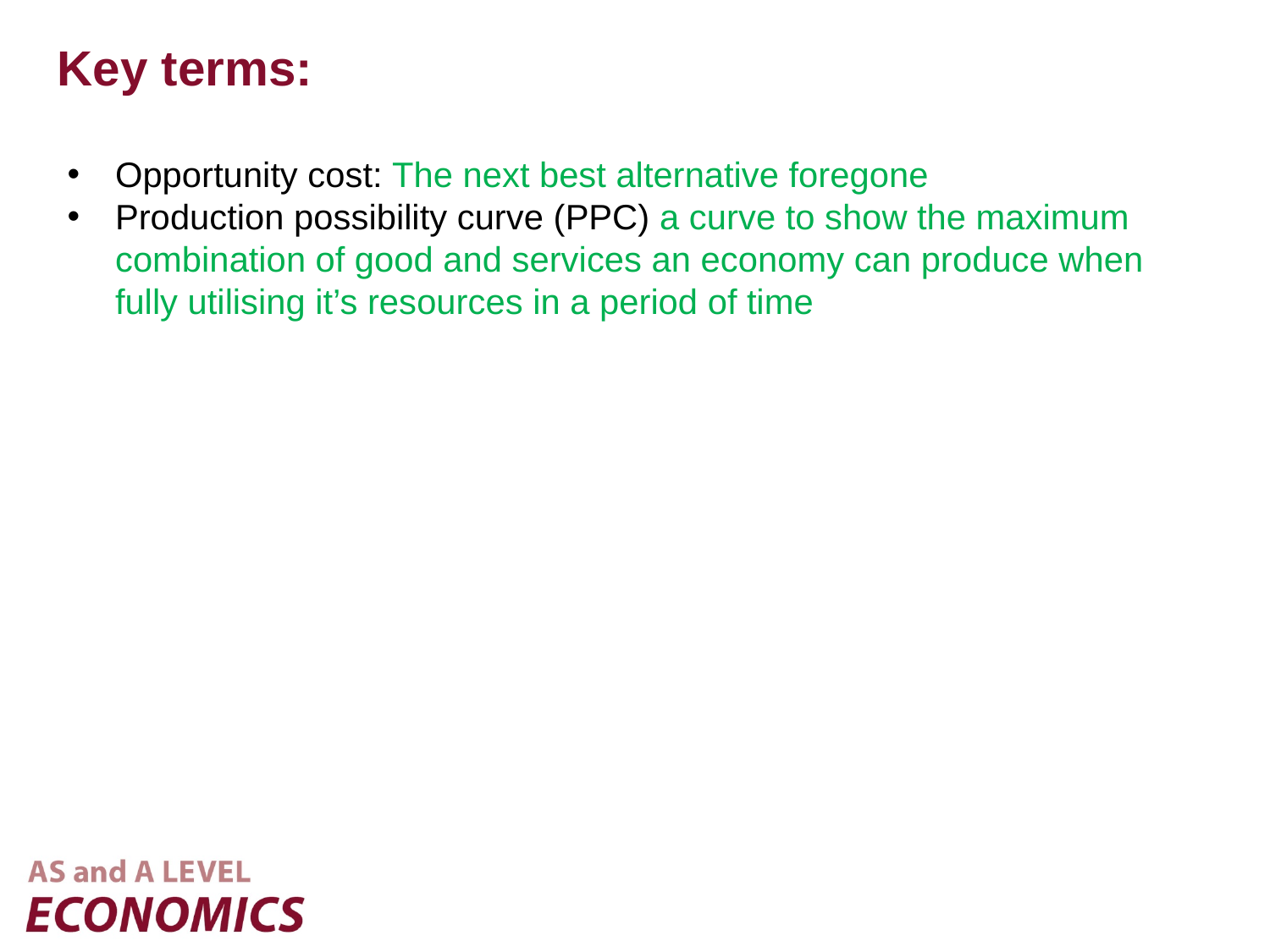

Key terms:
Opportunity cost: The next best alternative foregone
Production possibility curve (PPC) a curve to show the maximum combination of good and services an economy can produce when fully utilising it’s resources in a period of time